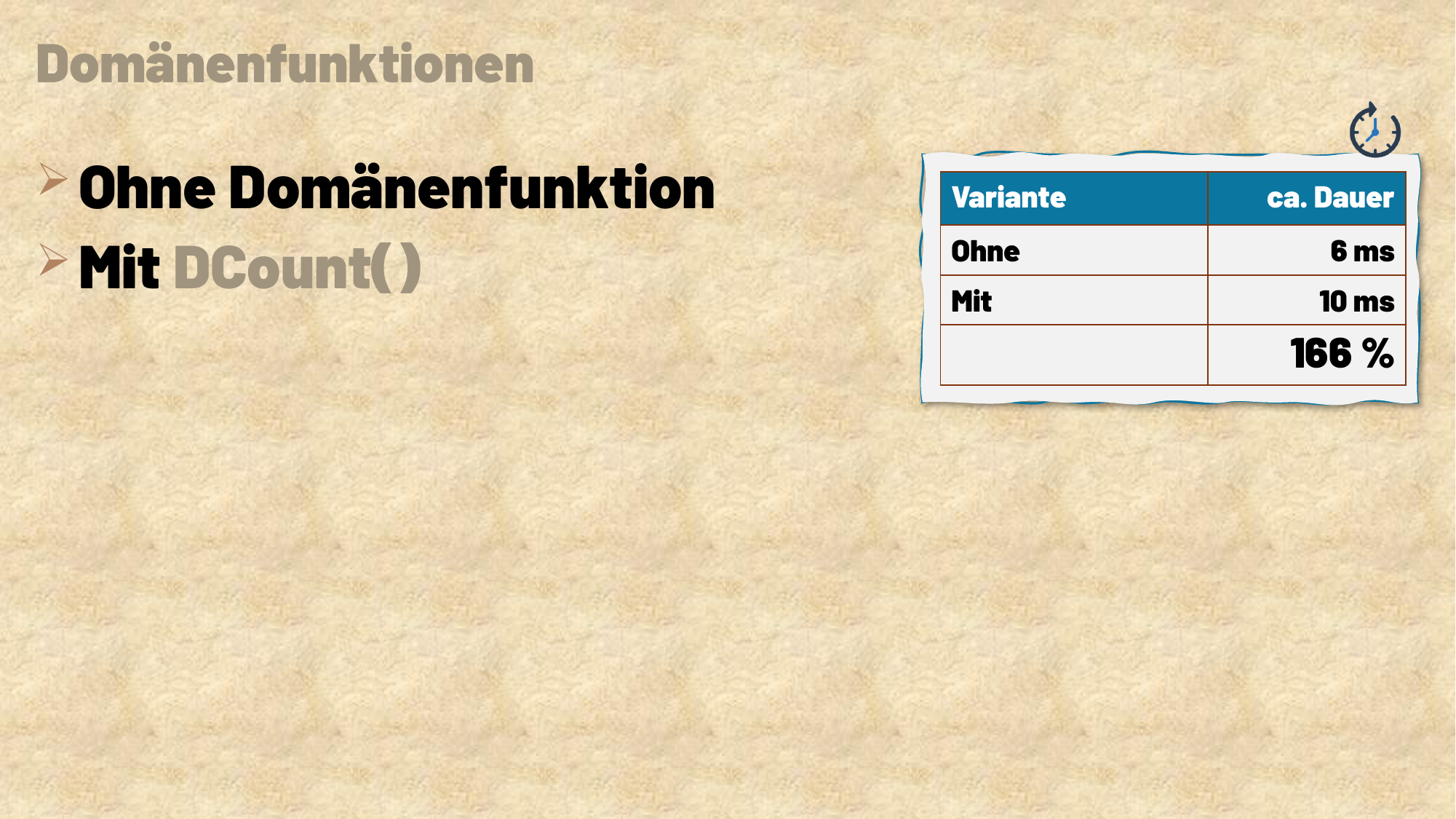

# Domänenfunktionen
Ohne Domänenfunktion
Mit DCount()
Ohne
6 ms
Mit
10 ms
166 %